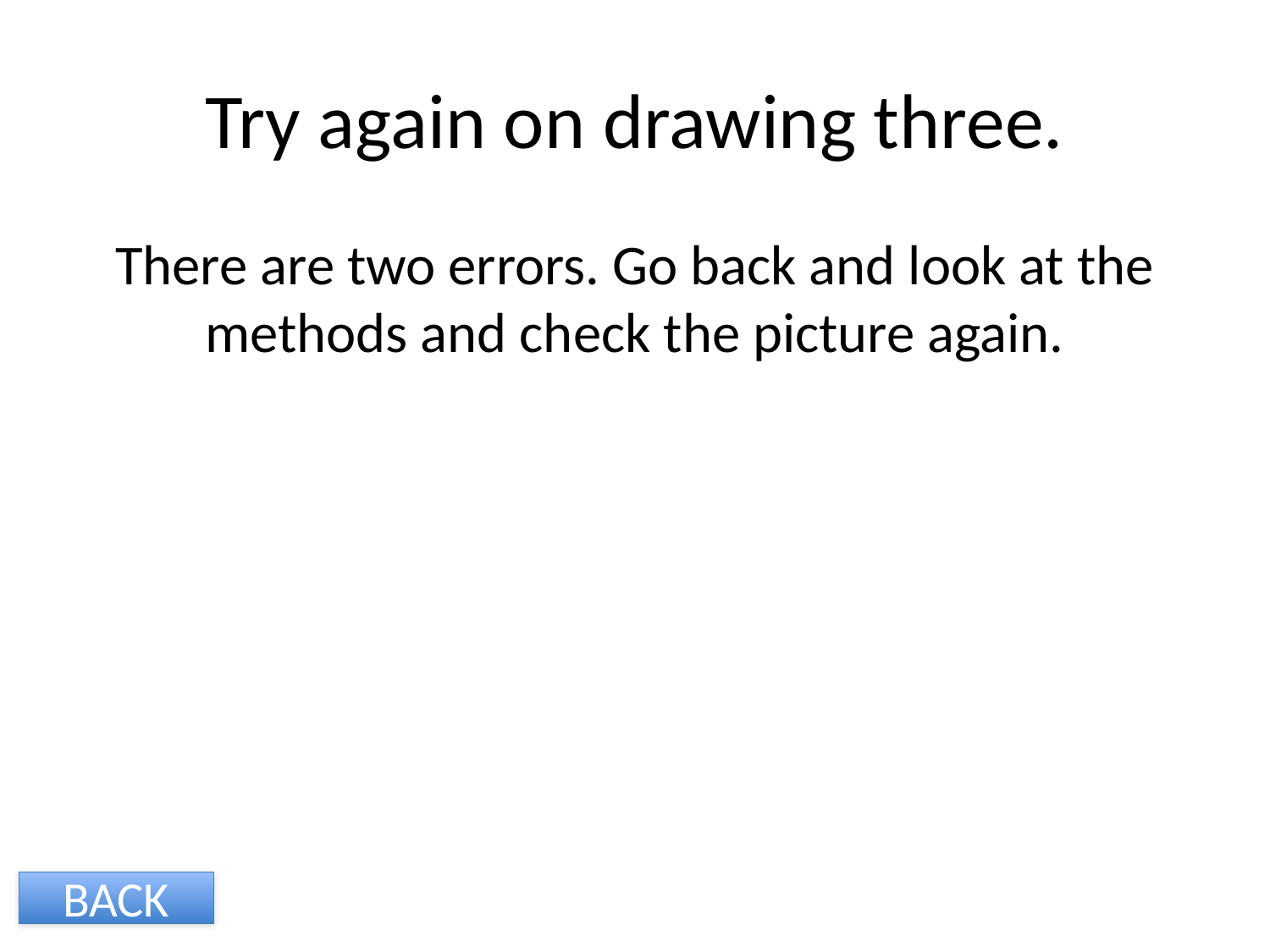

# Try again on drawing three.
There are two errors. Go back and look at the methods and check the picture again.
BACK